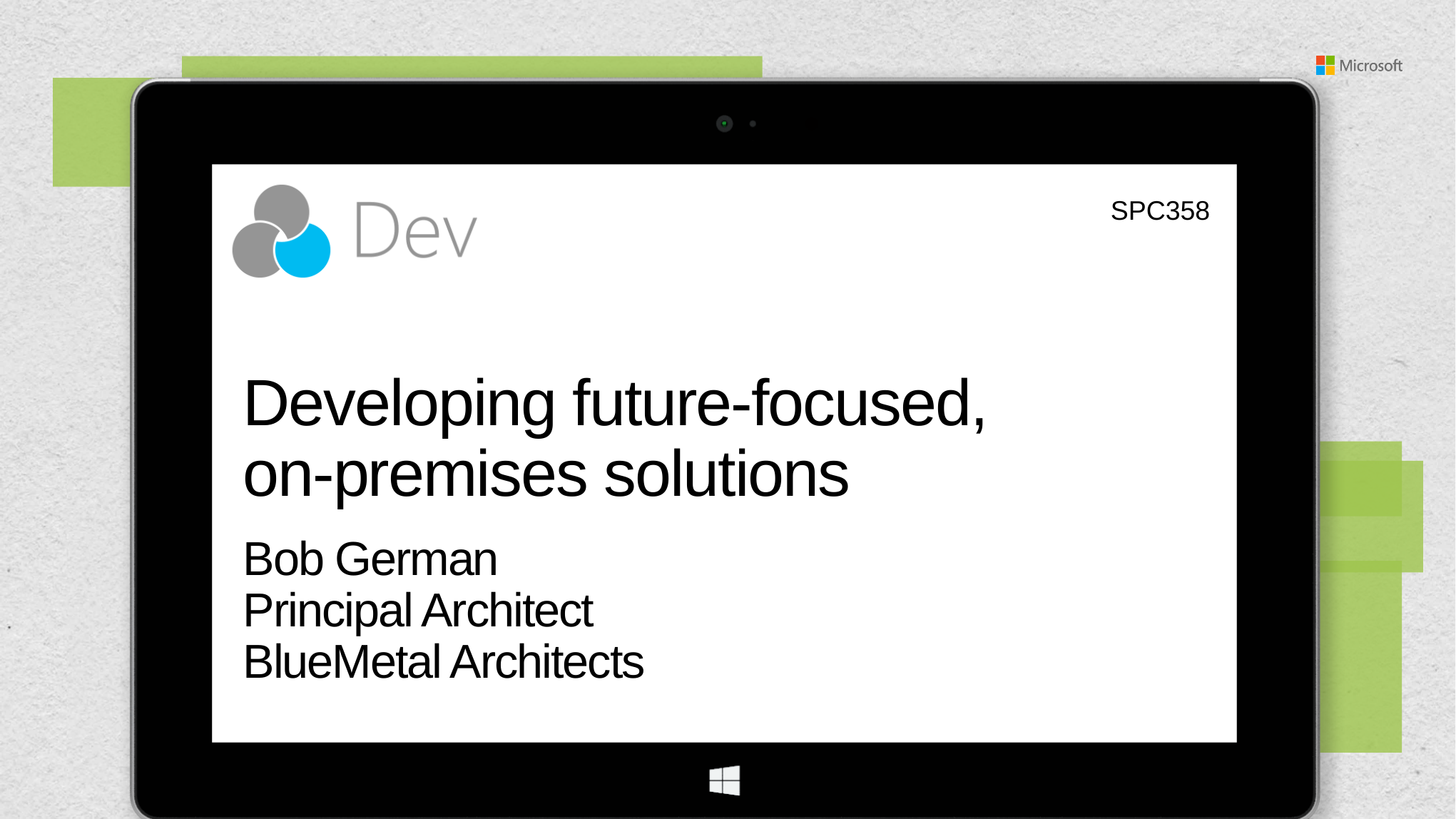

SPC358
# Developing future-focused, on-premises solutions
Bob German
Principal Architect
BlueMetal Architects